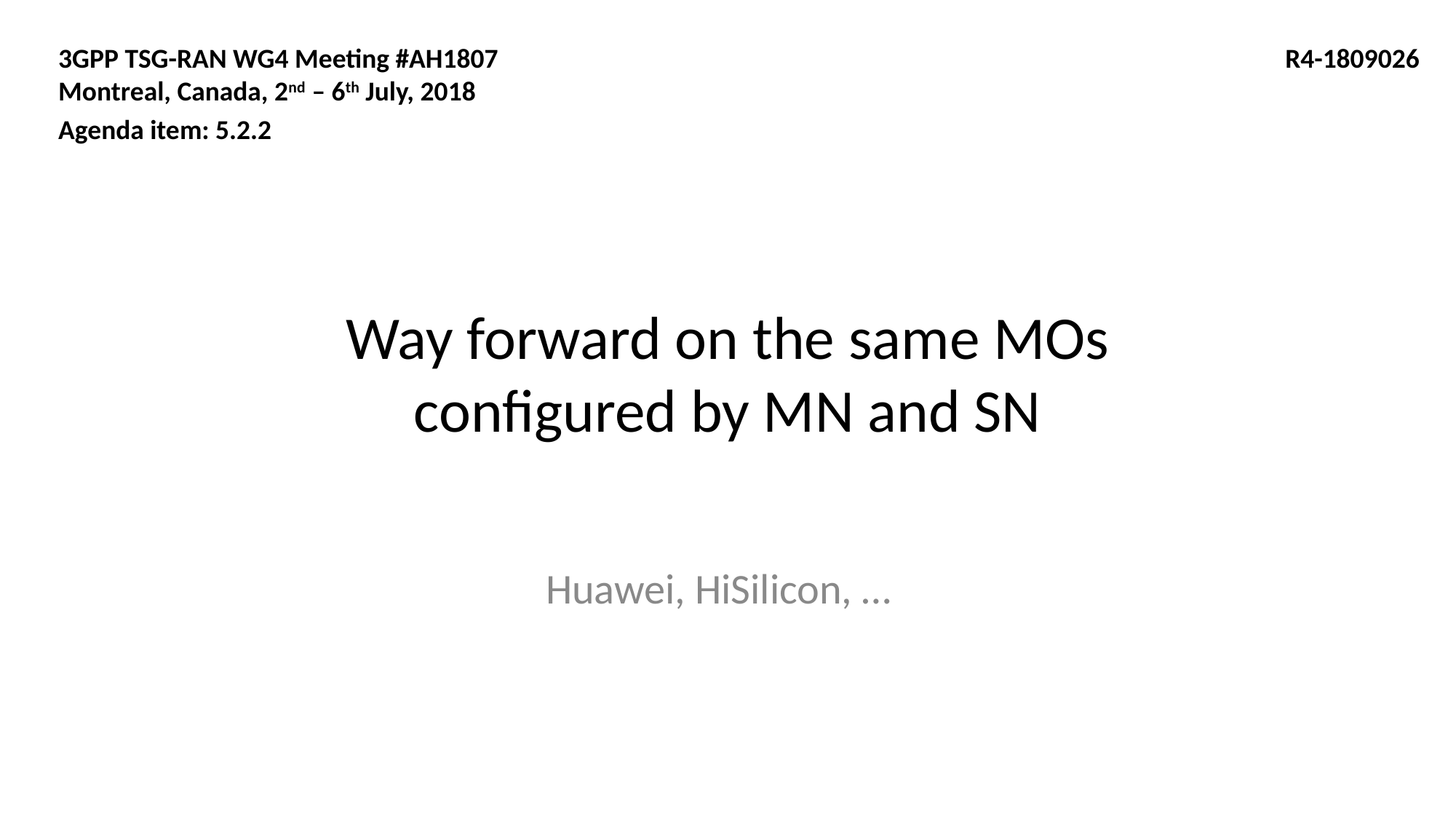

3GPP TSG-RAN WG4 Meeting #AH1807
Montreal, Canada, 2nd – 6th July, 2018
Agenda item: 5.2.2
R4-1809026
# Way forward on the same MOs configured by MN and SN
Huawei, HiSilicon, …